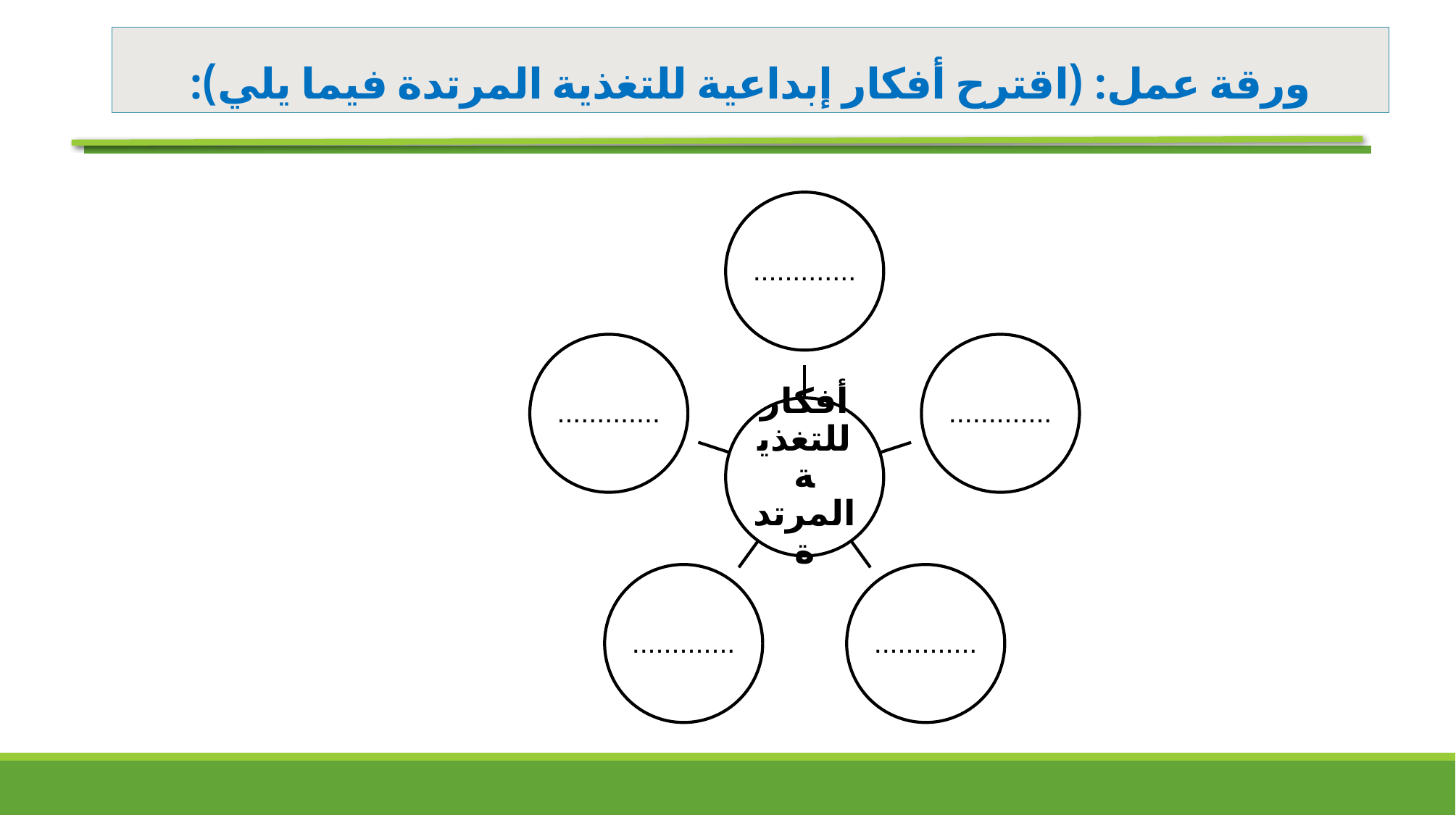

# ورقة عمل: (اقترح أفكار إبداعية للتغذية المرتدة فيما يلي):
أفكار للتغذية المرتدة

.............

.............

.............

.............

.............